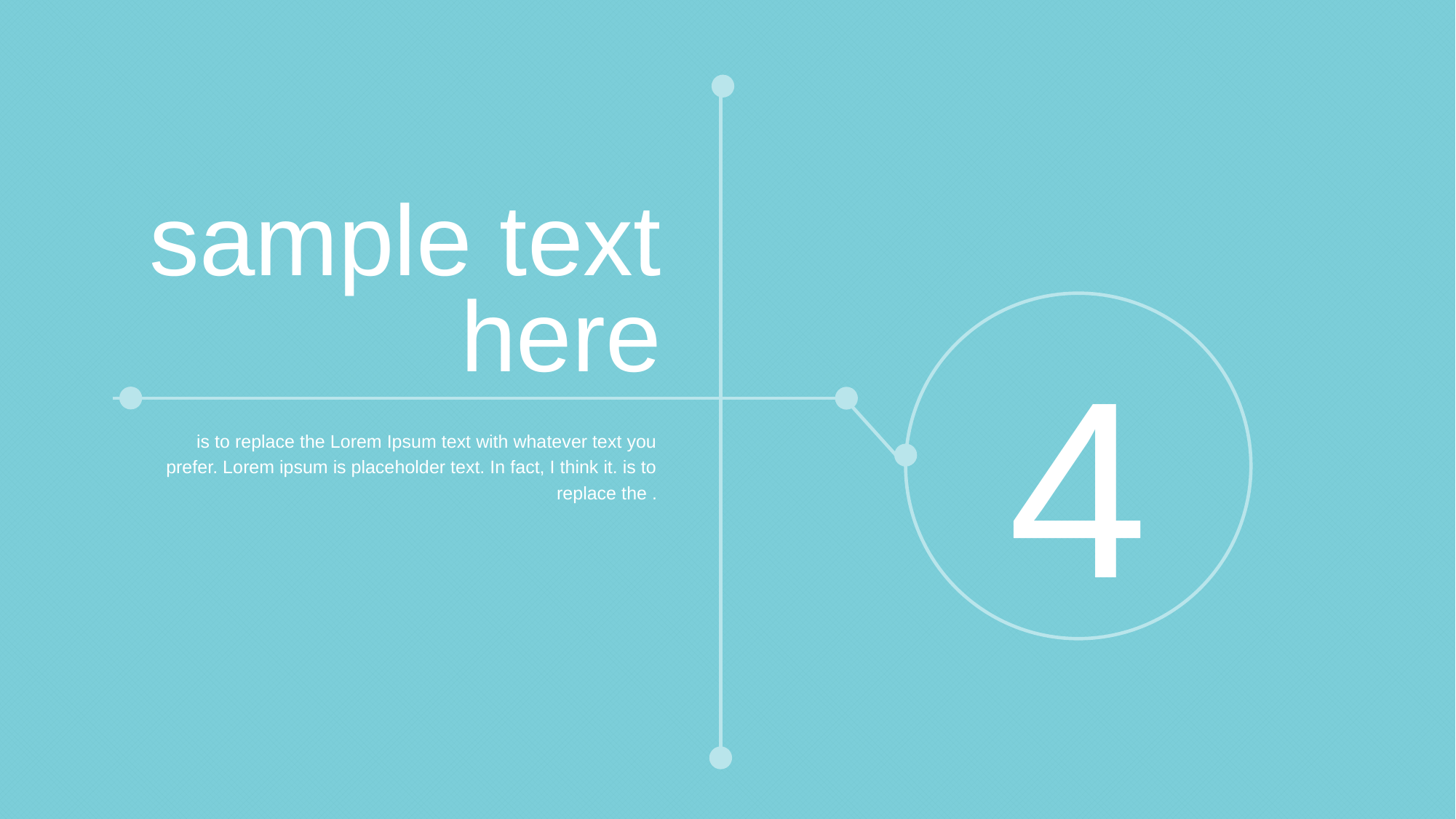

sample text here
4

is to replace the Lorem Ipsum text with whatever text you prefer. Lorem ipsum is placeholder text. In fact, I think it. is to replace the .